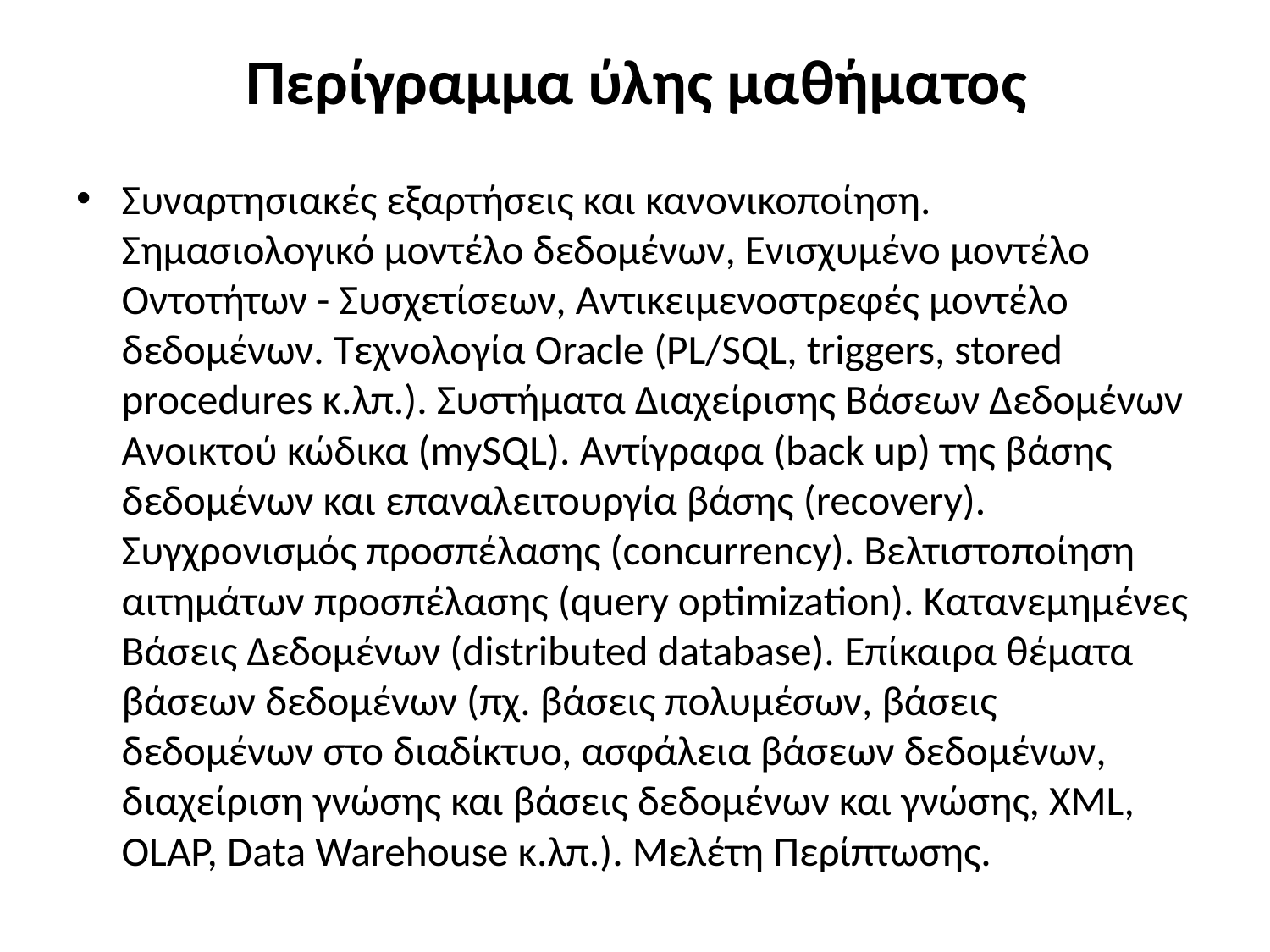

# Περίγραμμα ύλης µαθήµατος
Συναρτησιακές εξαρτήσεις και κανονικοποίηση. Σημασιολογικό μοντέλο δεδομένων, Ενισχυμένο μοντέλο Οντοτήτων - Συσχετίσεων, Αντικειμενοστρεφές μοντέλο δεδομένων. Τεχνολογία Oracle (PL/SQL, triggers, stored procedures κ.λπ.). Συστήματα Διαχείρισης Βάσεων Δεδομένων Ανοικτού κώδικα (mySQL). Αντίγραφα (back up) της βάσης δεδομένων και επαναλειτουργία βάσης (recovery). Συγχρονισμός προσπέλασης (concurrency). Βελτιστοποίηση αιτημάτων προσπέλασης (query optimization). Κατανεμημένες Βάσεις Δεδομένων (distributed database). Επίκαιρα θέματα βάσεων δεδομένων (πχ. βάσεις πολυμέσων, βάσεις δεδομένων στο διαδίκτυο, ασφάλεια βάσεων δεδομένων, διαχείριση γνώσης και βάσεις δεδομένων και γνώσης, XML, OLAP, Data Warehouse κ.λπ.). Μελέτη Περίπτωσης.